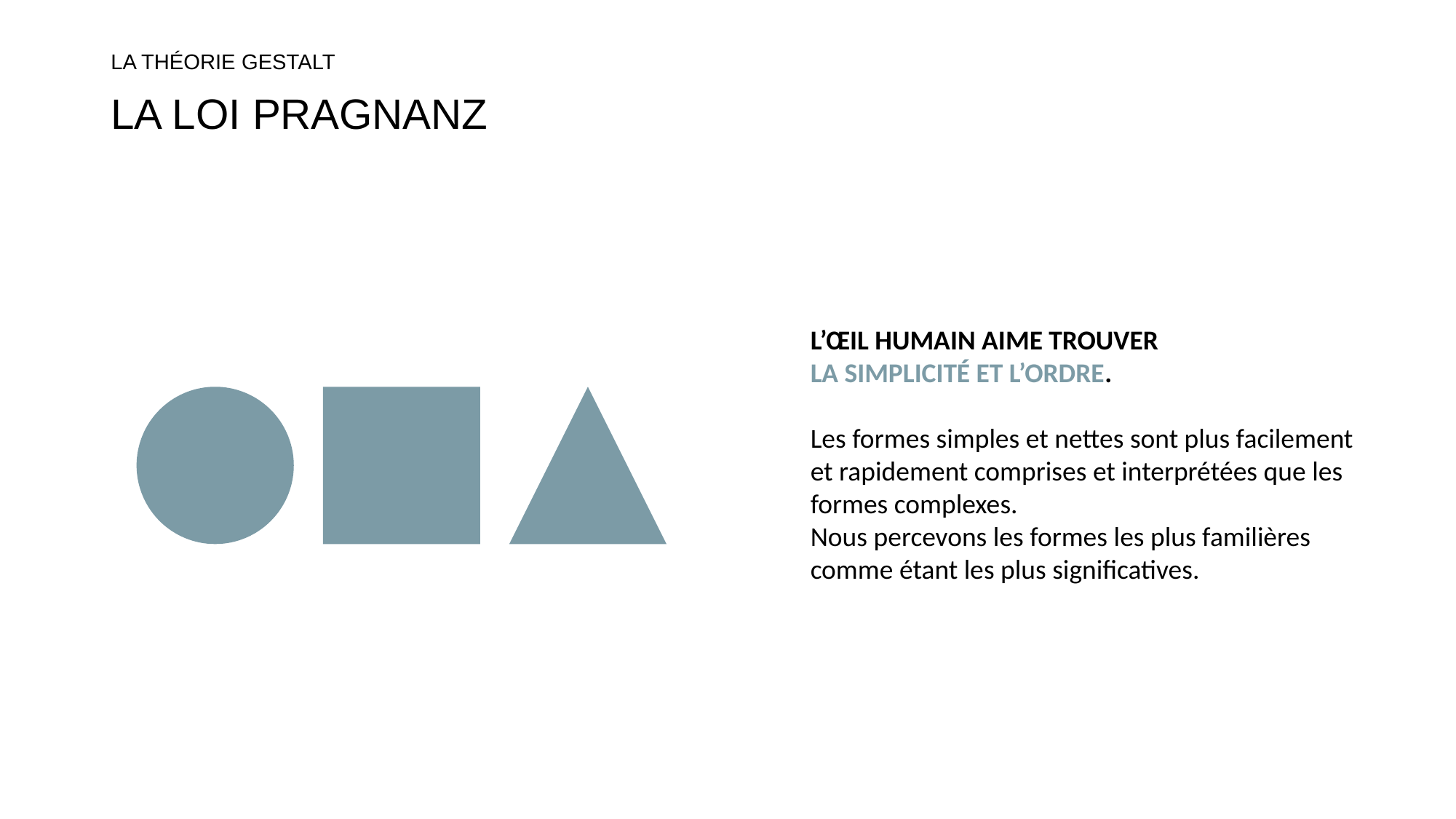

La théorie gestalt
# La loi pragnanz
L’ŒIL HUMAIN AIME TROUVER
LA SIMPLICITÉ ET L’ORDRE.

Les formes simples et nettes sont plus facilement et rapidement comprises et interprétées que les formes complexes.
Nous percevons les formes les plus familières comme étant les plus significatives.